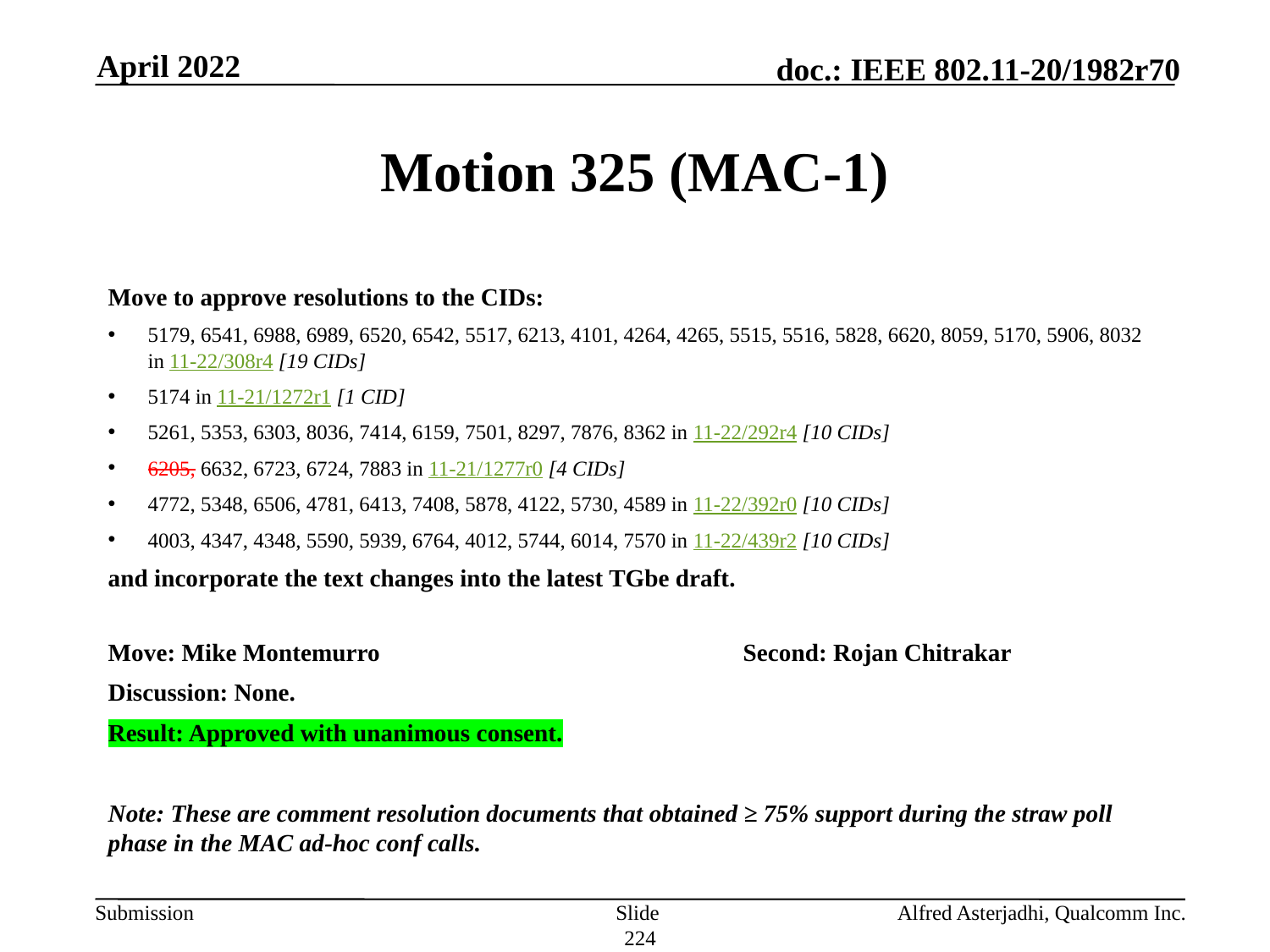

April 2022
# Motion 325 (MAC-1)
Move to approve resolutions to the CIDs:
5179, 6541, 6988, 6989, 6520, 6542, 5517, 6213, 4101, 4264, 4265, 5515, 5516, 5828, 6620, 8059, 5170, 5906, 8032 in 11-22/308r4 [19 CIDs]
5174 in 11-21/1272r1 [1 CID]
5261, 5353, 6303, 8036, 7414, 6159, 7501, 8297, 7876, 8362 in 11-22/292r4 [10 CIDs]
6205, 6632, 6723, 6724, 7883 in 11-21/1277r0 [4 CIDs]
4772, 5348, 6506, 4781, 6413, 7408, 5878, 4122, 5730, 4589 in 11-22/392r0 [10 CIDs]
4003, 4347, 4348, 5590, 5939, 6764, 4012, 5744, 6014, 7570 in 11-22/439r2 [10 CIDs]
and incorporate the text changes into the latest TGbe draft.

Move: Mike Montemurro			Second: Rojan Chitrakar
Discussion: None.
Result: Approved with unanimous consent.

Note: These are comment resolution documents that obtained ≥ 75% support during the straw poll phase in the MAC ad-hoc conf calls.

Slide 224
Alfred Asterjadhi, Qualcomm Inc.